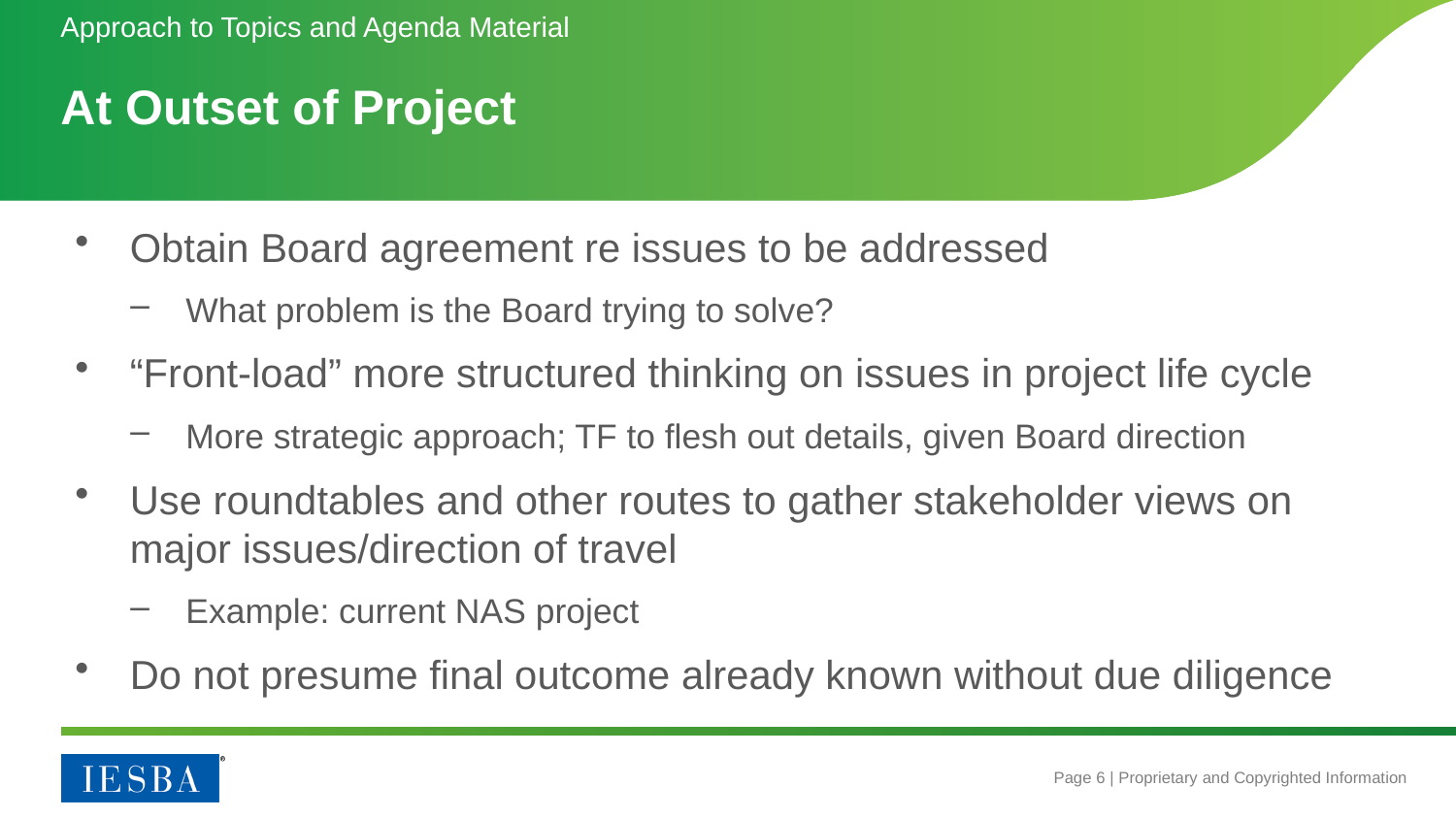

Approach to Topics and Agenda Material
# At Outset of Project
Obtain Board agreement re issues to be addressed
What problem is the Board trying to solve?
“Front-load” more structured thinking on issues in project life cycle
More strategic approach; TF to flesh out details, given Board direction
Use roundtables and other routes to gather stakeholder views on major issues/direction of travel
Example: current NAS project
Do not presume final outcome already known without due diligence